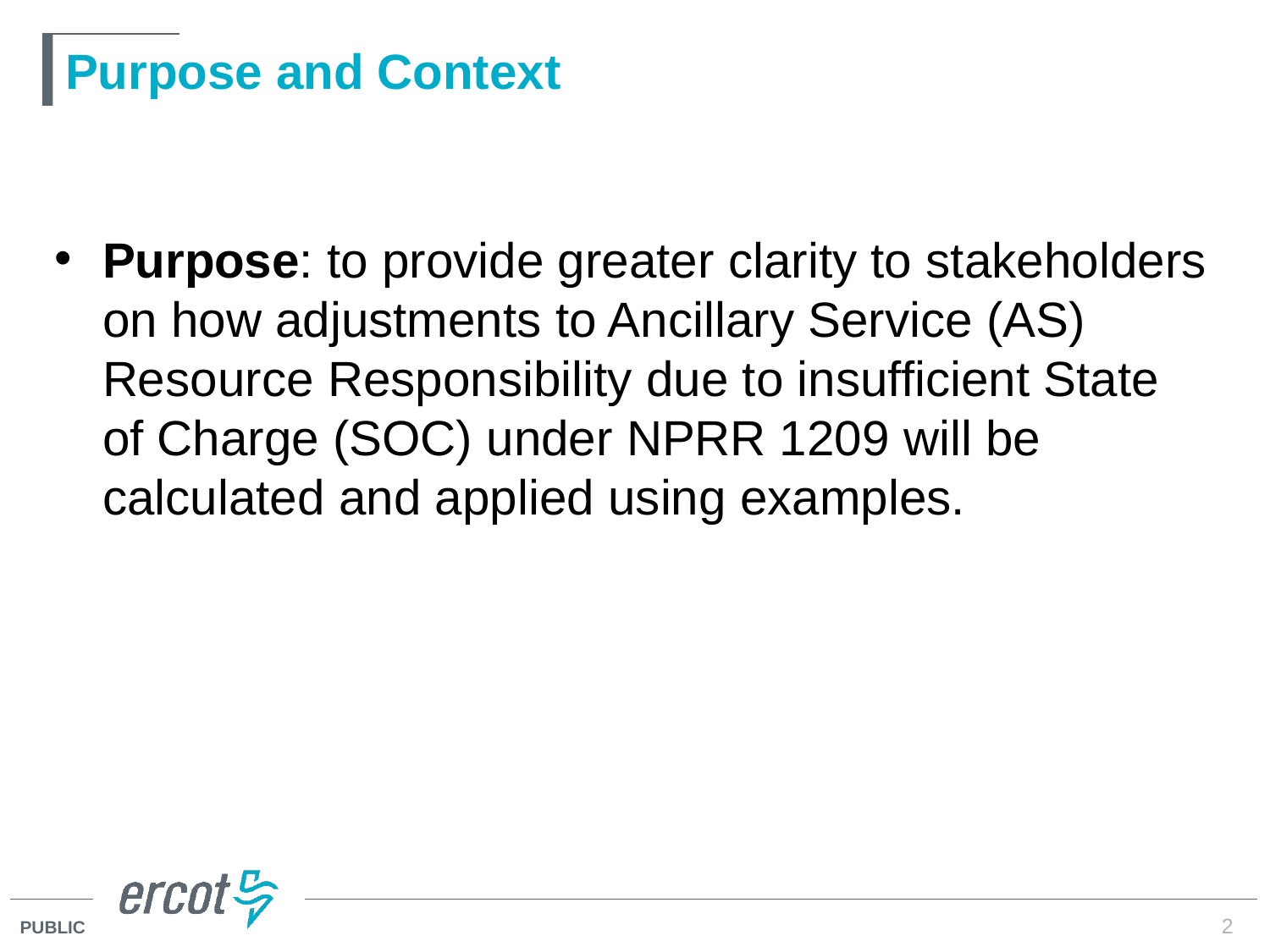

# Purpose and Context
Purpose: to provide greater clarity to stakeholders on how adjustments to Ancillary Service (AS) Resource Responsibility due to insufficient State of Charge (SOC) under NPRR 1209 will be calculated and applied using examples.

2